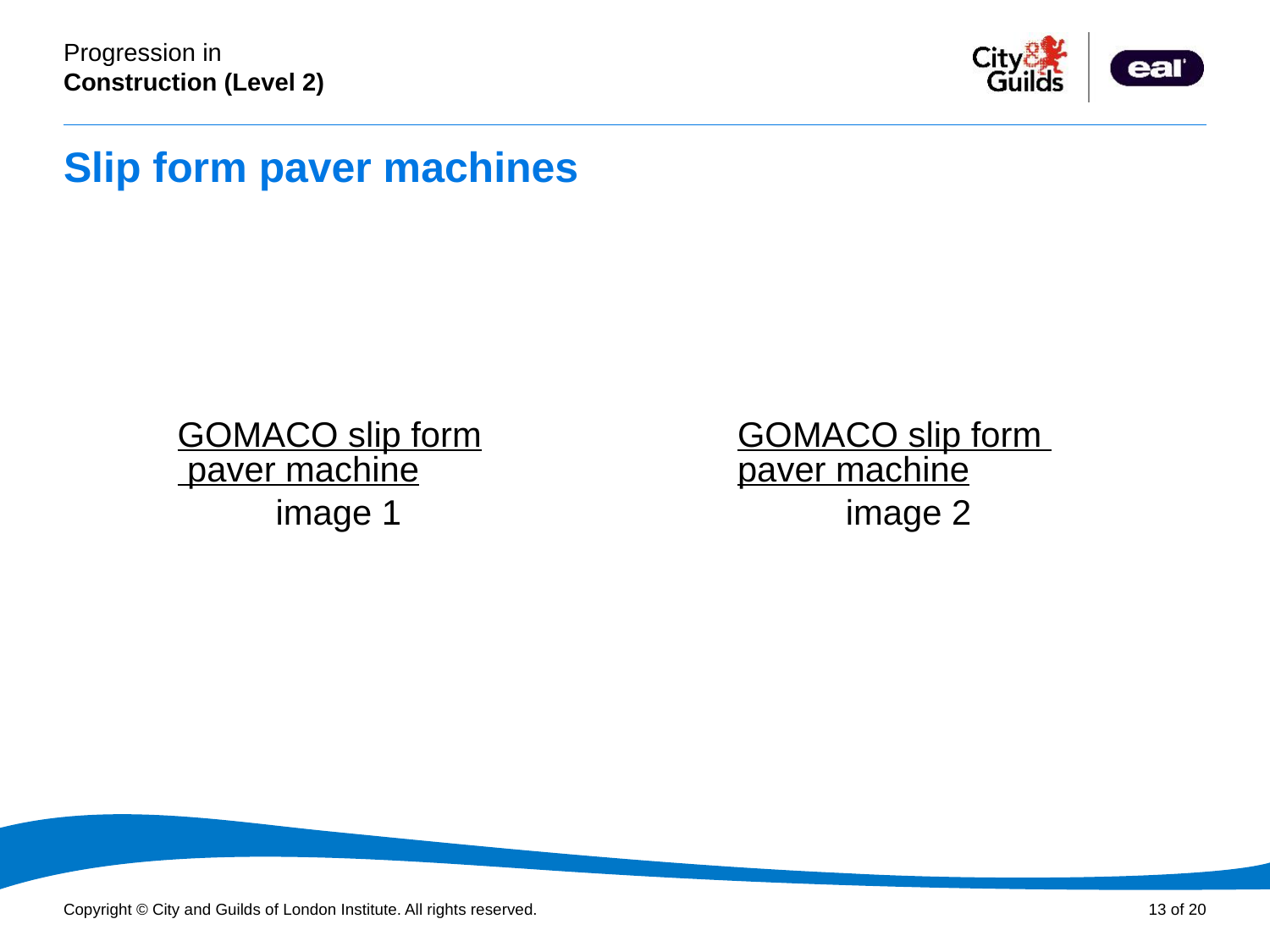

# Slip form paver machines
GOMACO slip form paver machine image 1
GOMACO slip form paver machine image 2